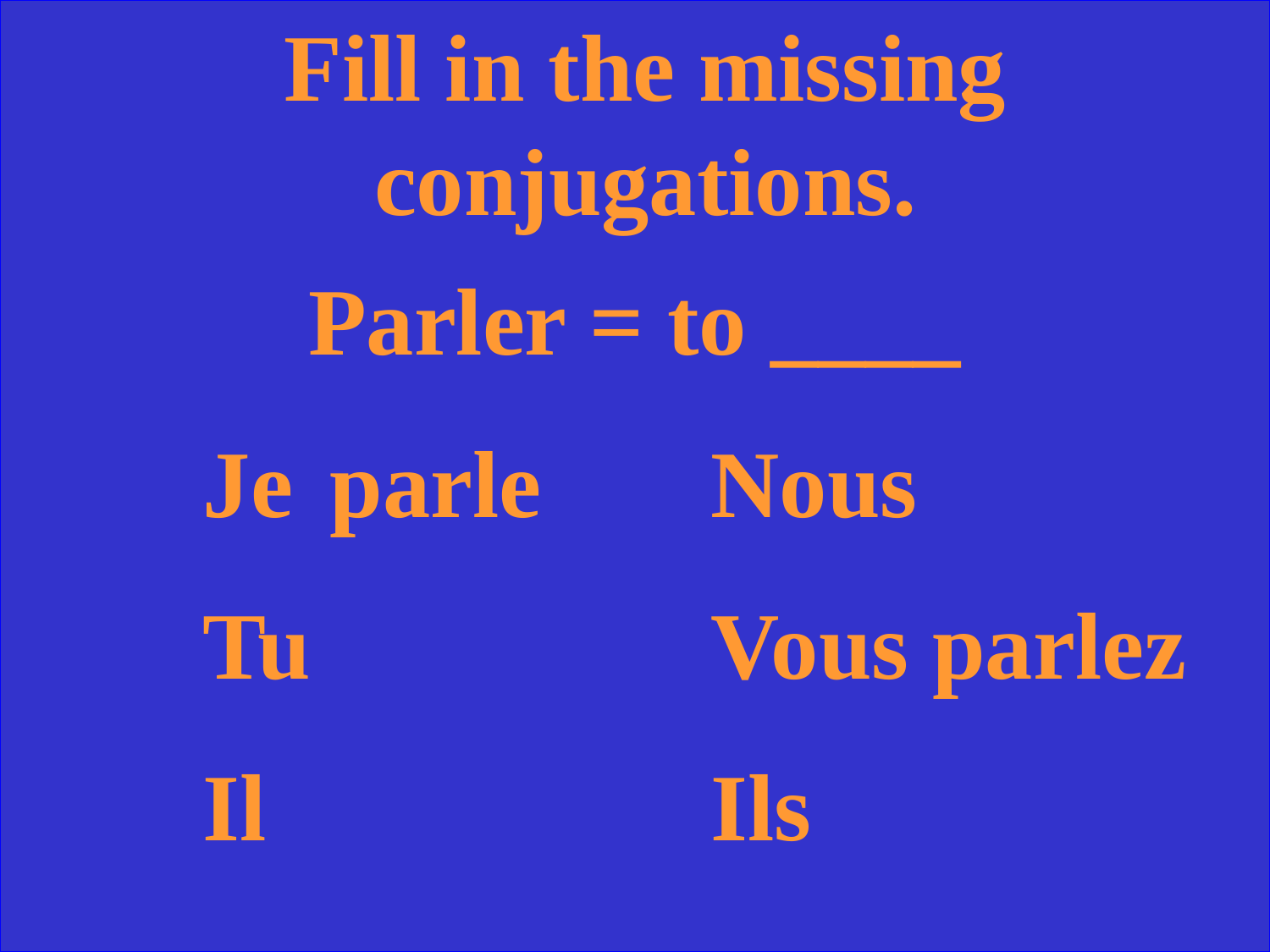

Fill in the missing conjugations.
Parler = to ____
Je	parle		Nous
Tu				Vous parlez
Il				Ils